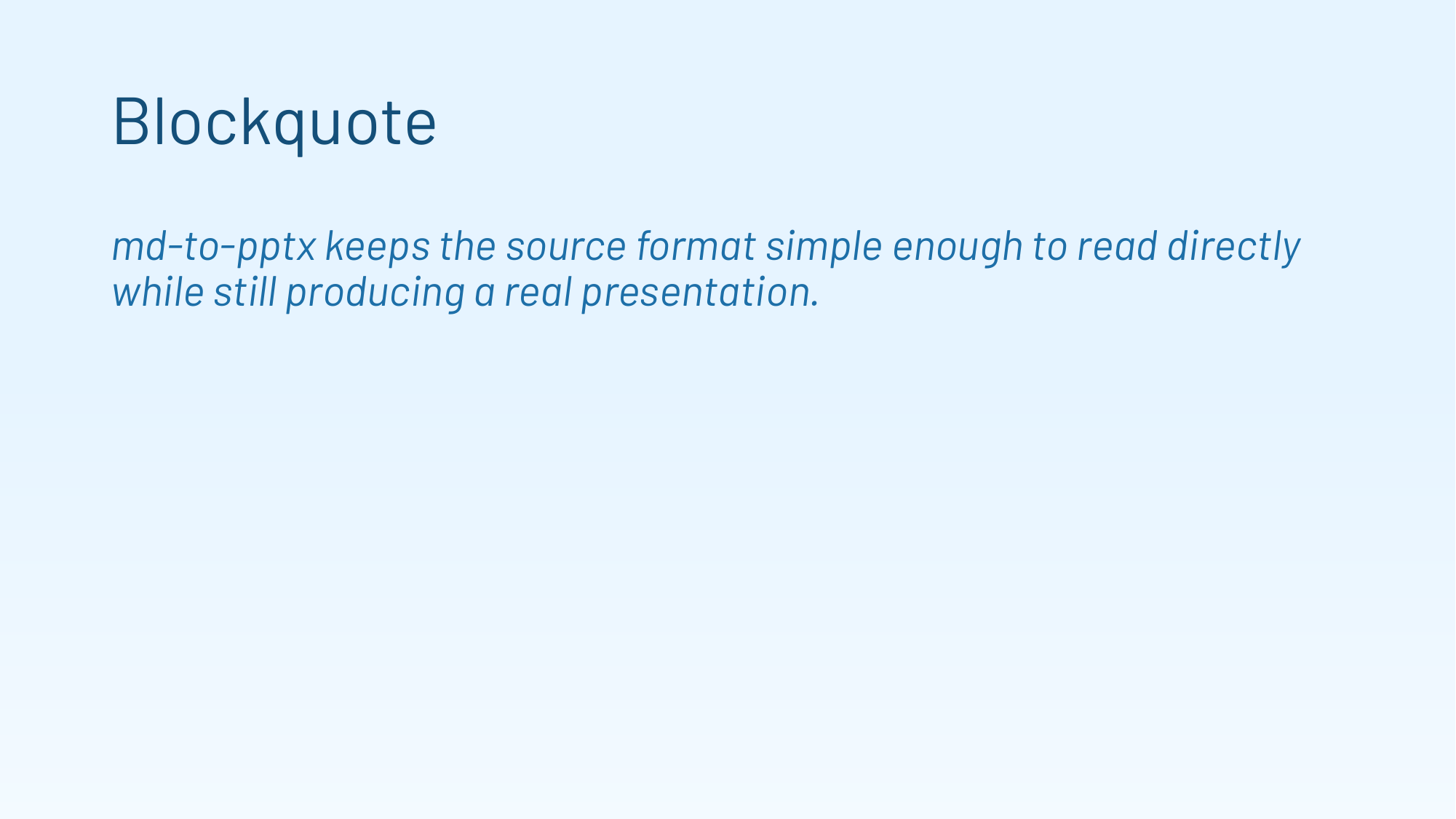

# Blockquote
md-to-pptx keeps the source format simple enough to read directly while still producing a real presentation.